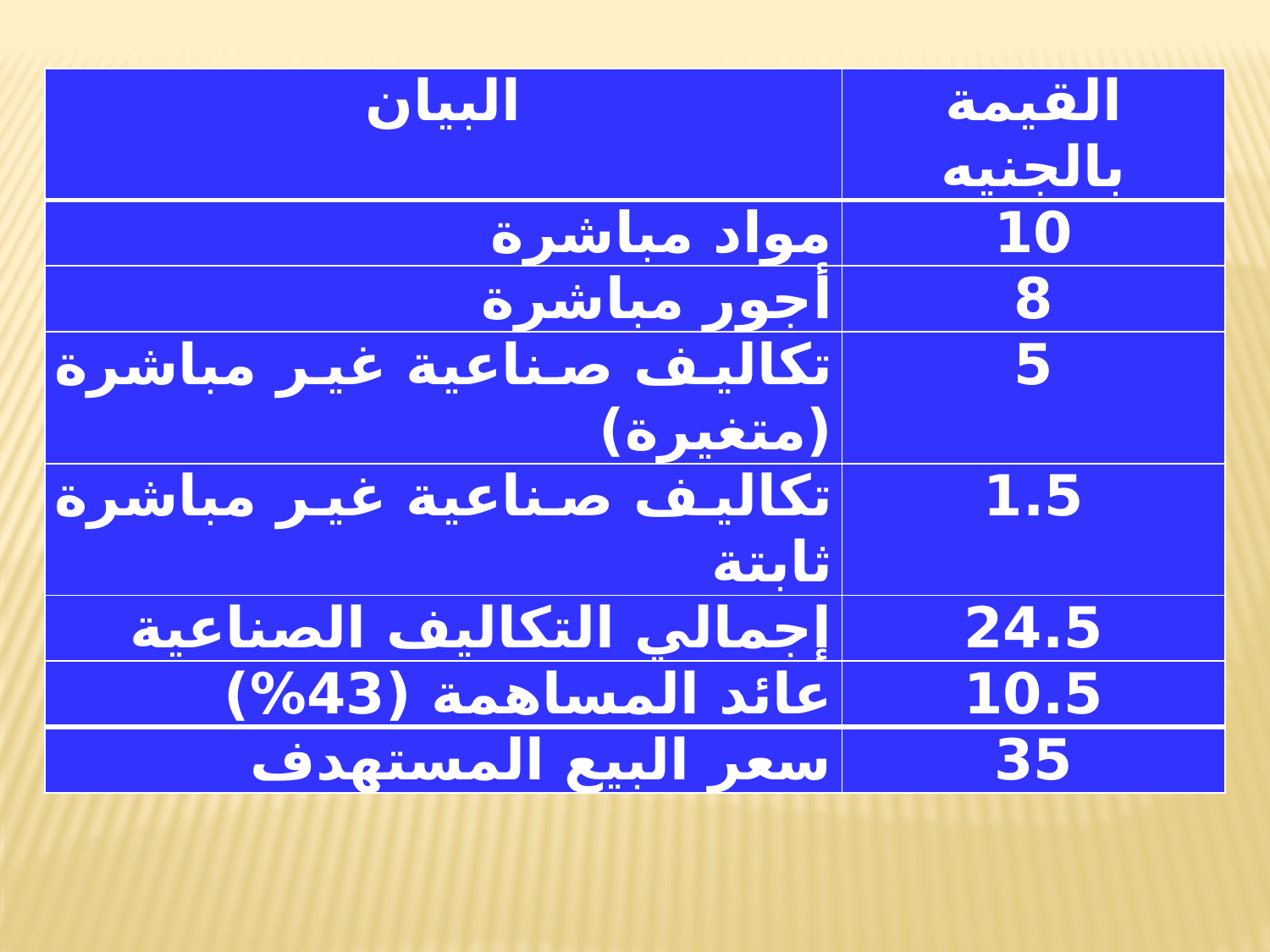

| البيان | القيمة بالجنيه |
| --- | --- |
| مواد مباشرة | 10 |
| أجور مباشرة | 8 |
| تكاليف صناعية غير مباشرة (متغيرة) | 5 |
| تكاليف صناعية غير مباشرة ثابتة | 1.5 |
| إجمالي التكاليف الصناعية | 24.5 |
| عائد المساهمة (43%) | 10.5 |
| سعر البيع المستهدف | 35 |